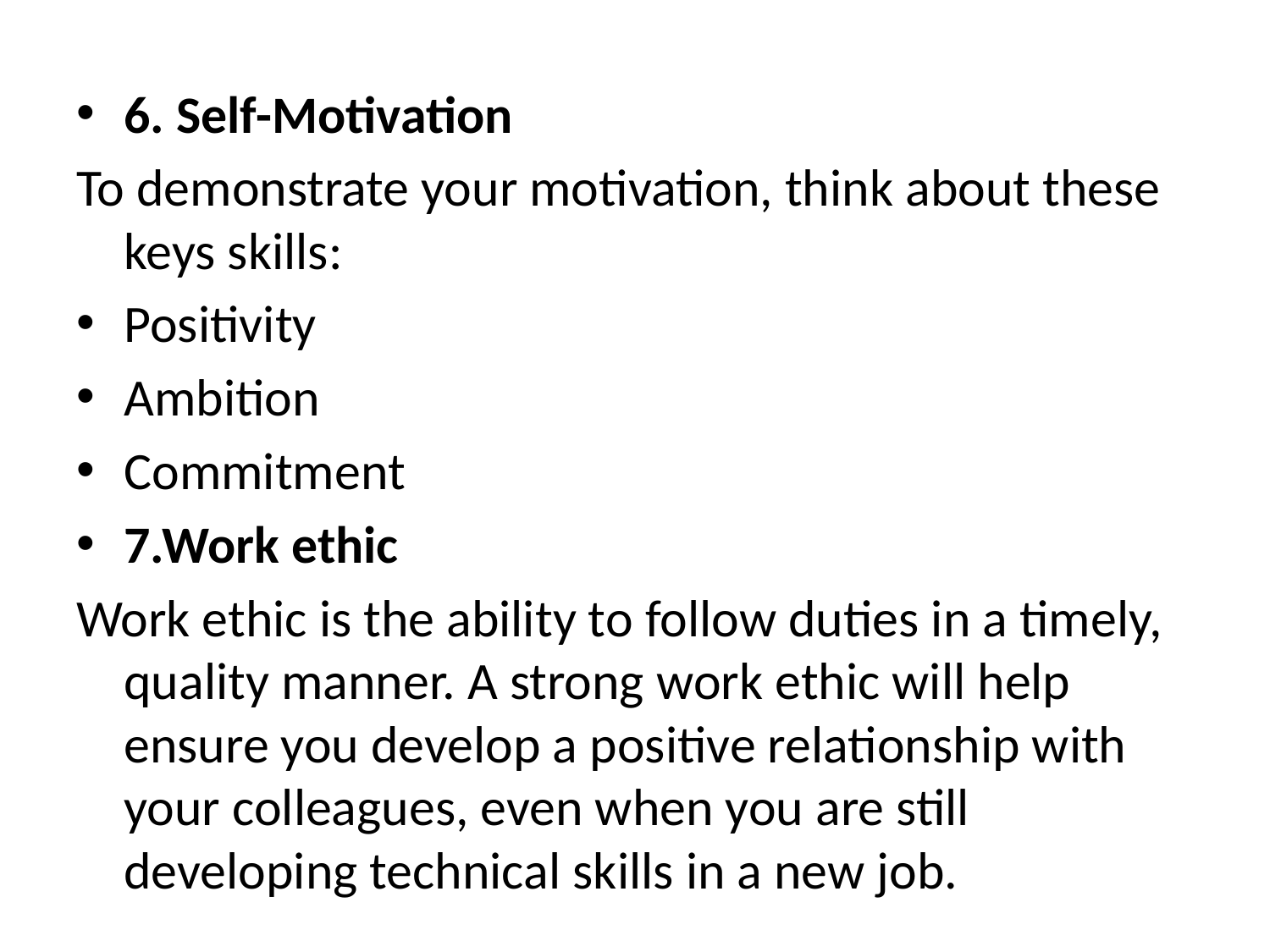

6. Self-Motivation
To demonstrate your motivation, think about these keys skills:
Positivity
Ambition
Commitment
7.Work ethic
Work ethic is the ability to follow duties in a timely, quality manner. A strong work ethic will help ensure you develop a positive relationship with your colleagues, even when you are still developing technical skills in a new job.